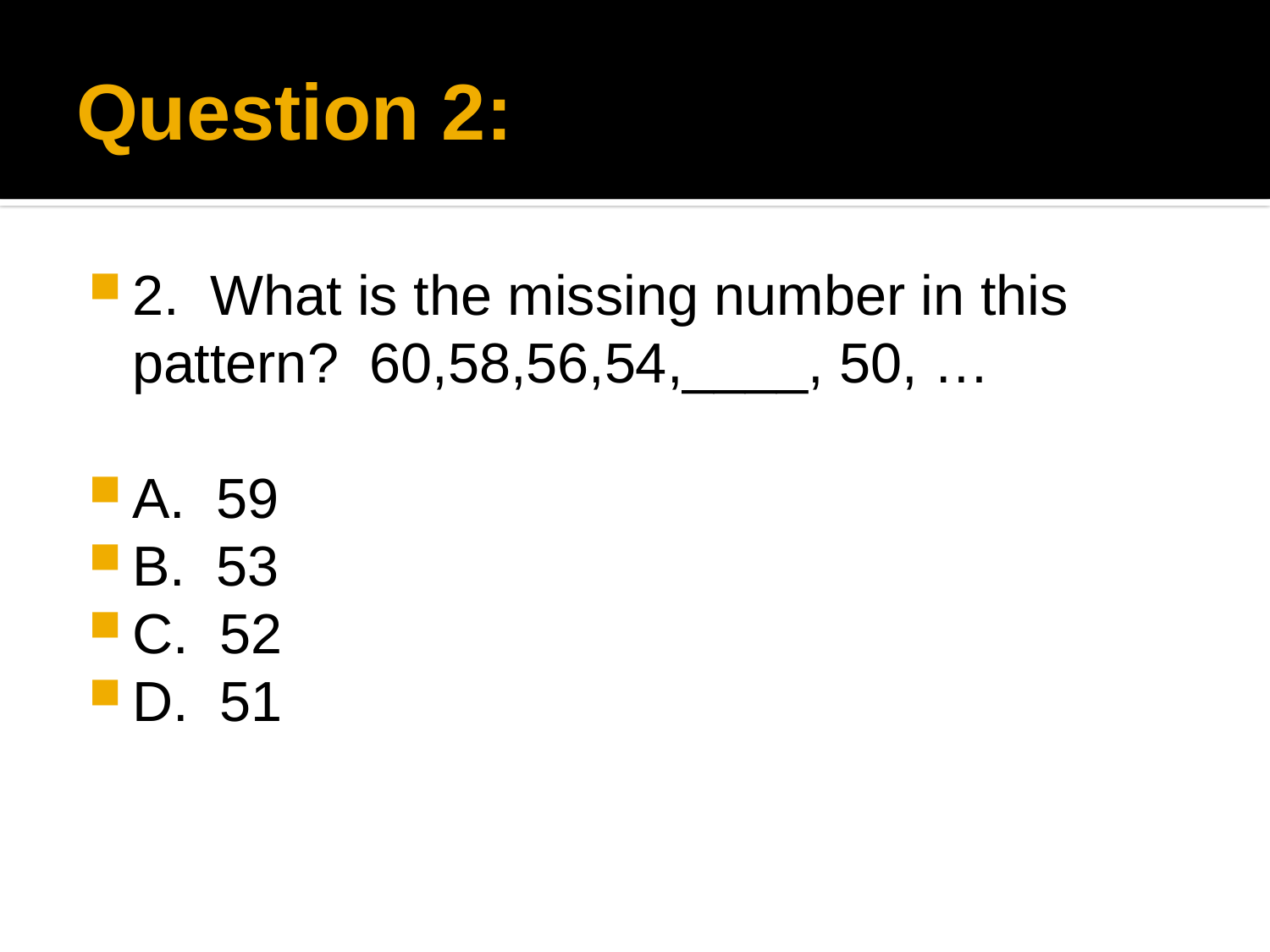

# Question 2:
2.  What is the missing number in this pattern?  60,58,56,54,____, 50, …

A.  59
B.  53
C.  52
D.  51